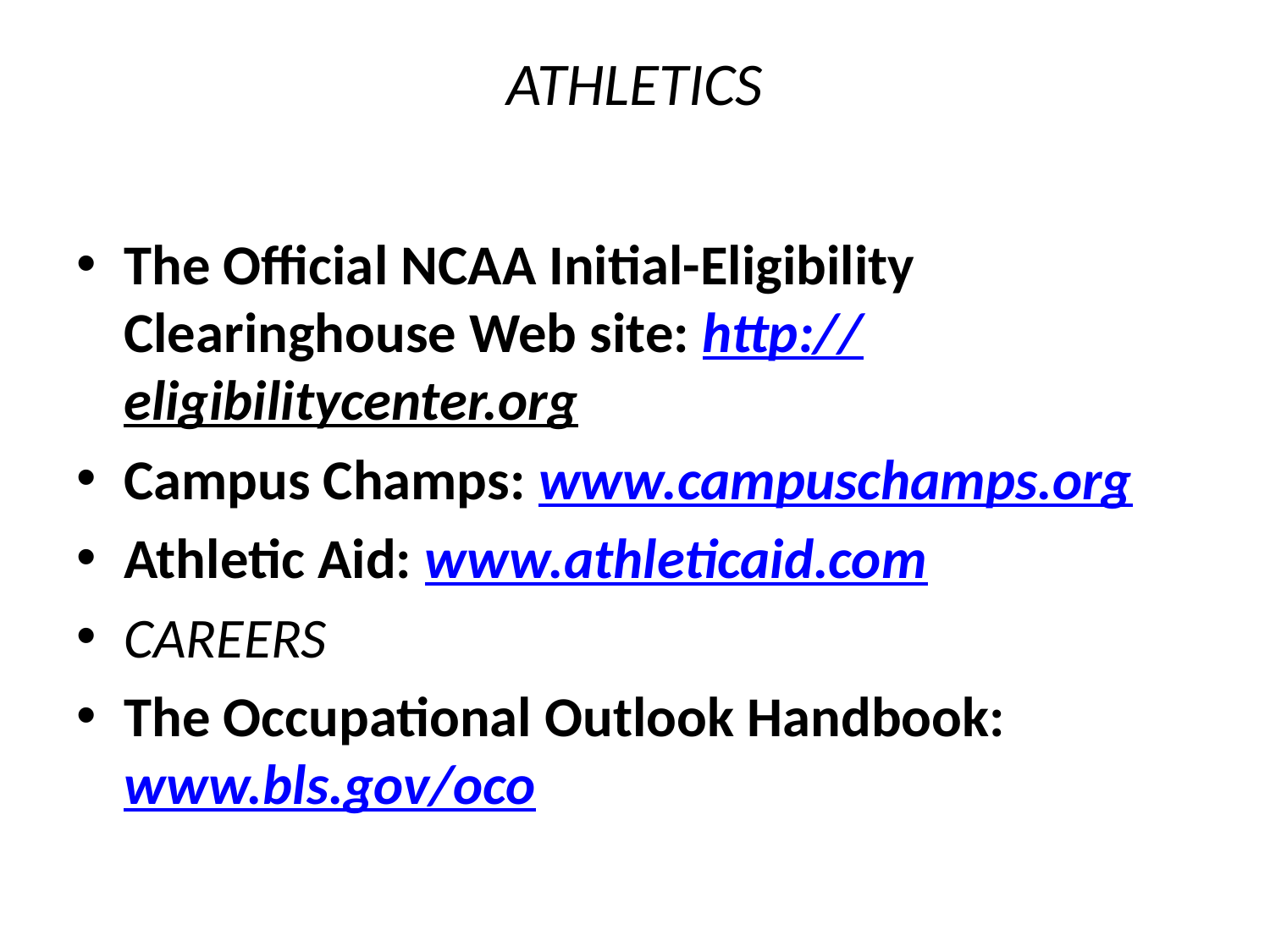

# ATHLETICS
The Official NCAA Initial-Eligibility Clearinghouse Web site: http://eligibilitycenter.org
Campus Champs: www.campuschamps.org
Athletic Aid: www.athleticaid.com
CAREERS
The Occupational Outlook Handbook: www.bls.gov/oco